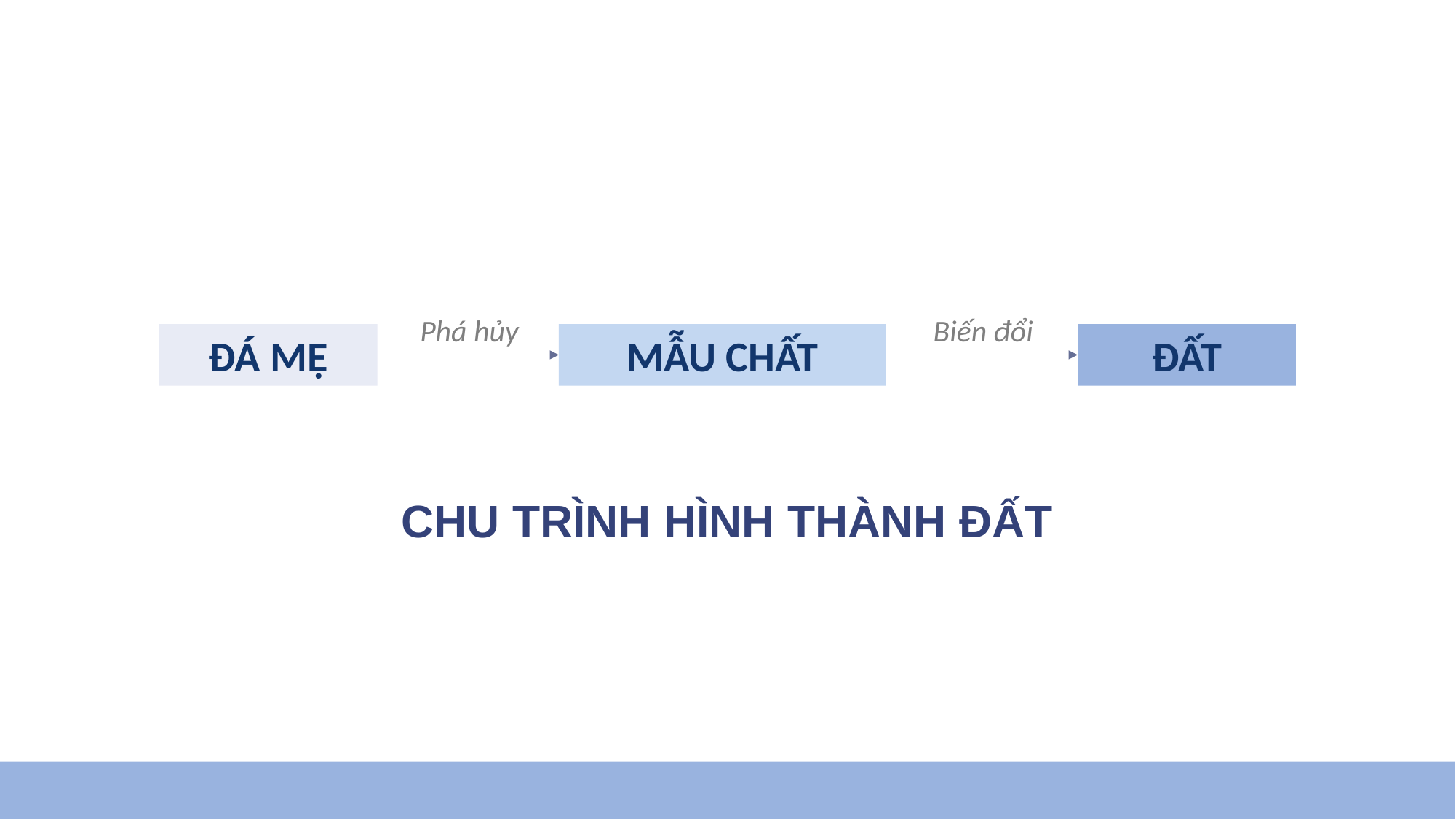

ĐÁ MẸ
ĐẤT
MẪU CHẤT
Phá hủy
Biến đổi
CHU TRÌNH HÌNH THÀNH ĐẤT